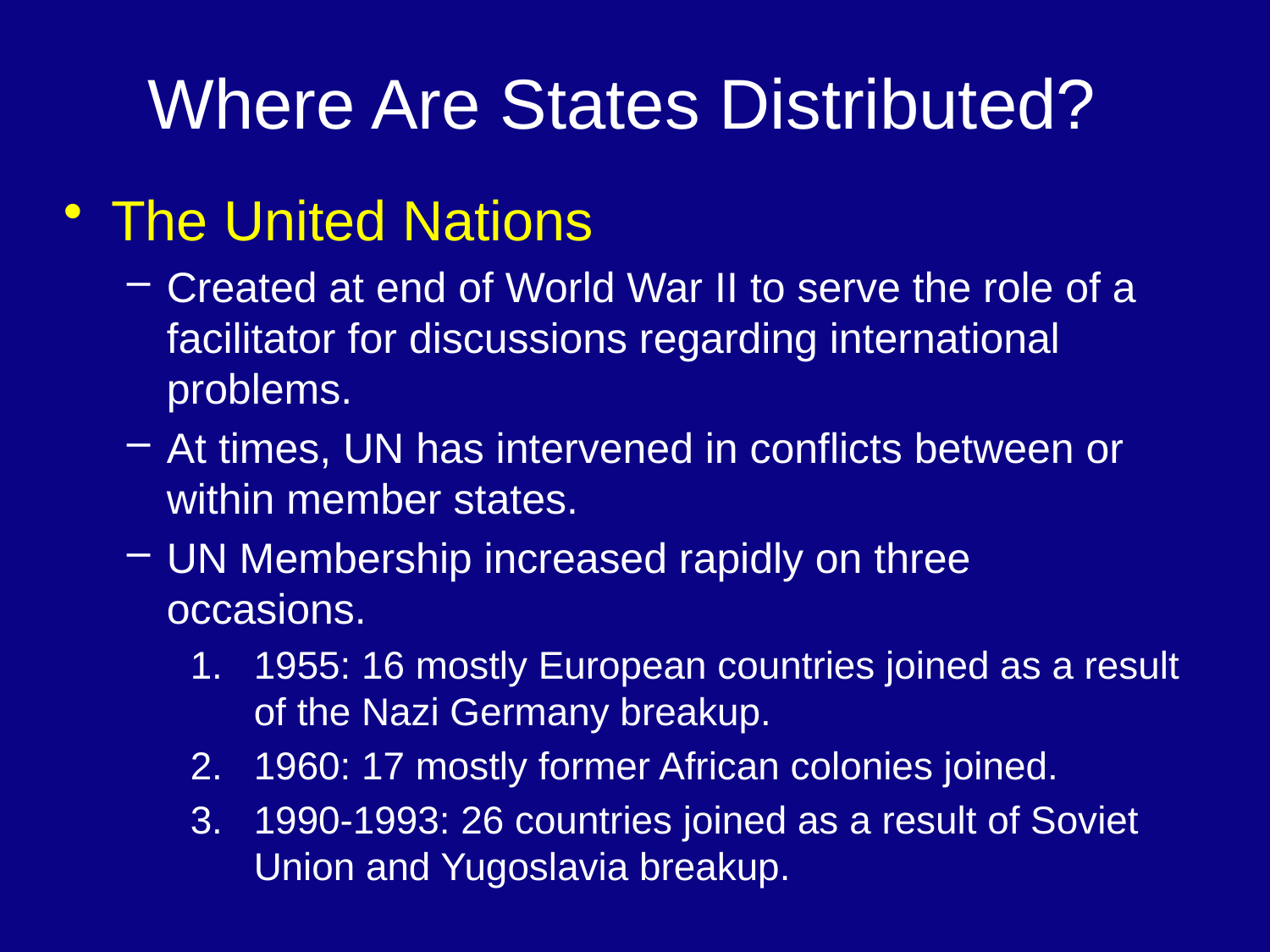

# Where Are States Distributed?
The United Nations
Created at end of World War II to serve the role of a facilitator for discussions regarding international problems.
At times, UN has intervened in conflicts between or within member states.
UN Membership increased rapidly on three occasions.
1955: 16 mostly European countries joined as a result of the Nazi Germany breakup.
1960: 17 mostly former African colonies joined.
1990-1993: 26 countries joined as a result of Soviet Union and Yugoslavia breakup.